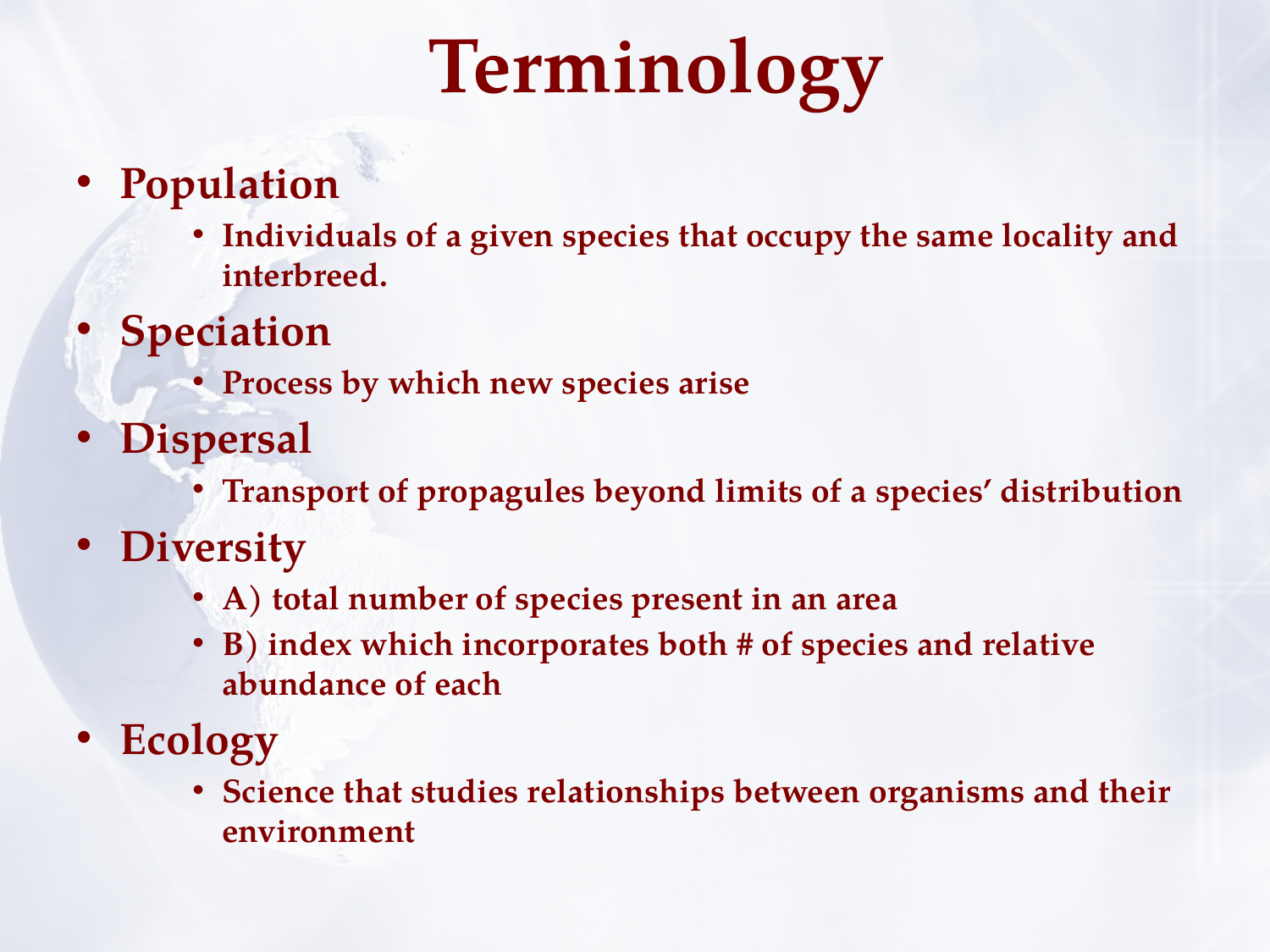

# Terminology
Population
Individuals of a given species that occupy the same locality and interbreed.
Speciation
Process by which new species arise
Dispersal
Transport of propagules beyond limits of a species’ distribution
Diversity
A) total number of species present in an area
B) index which incorporates both # of species and relative abundance of each
Ecology
Science that studies relationships between organisms and their environment